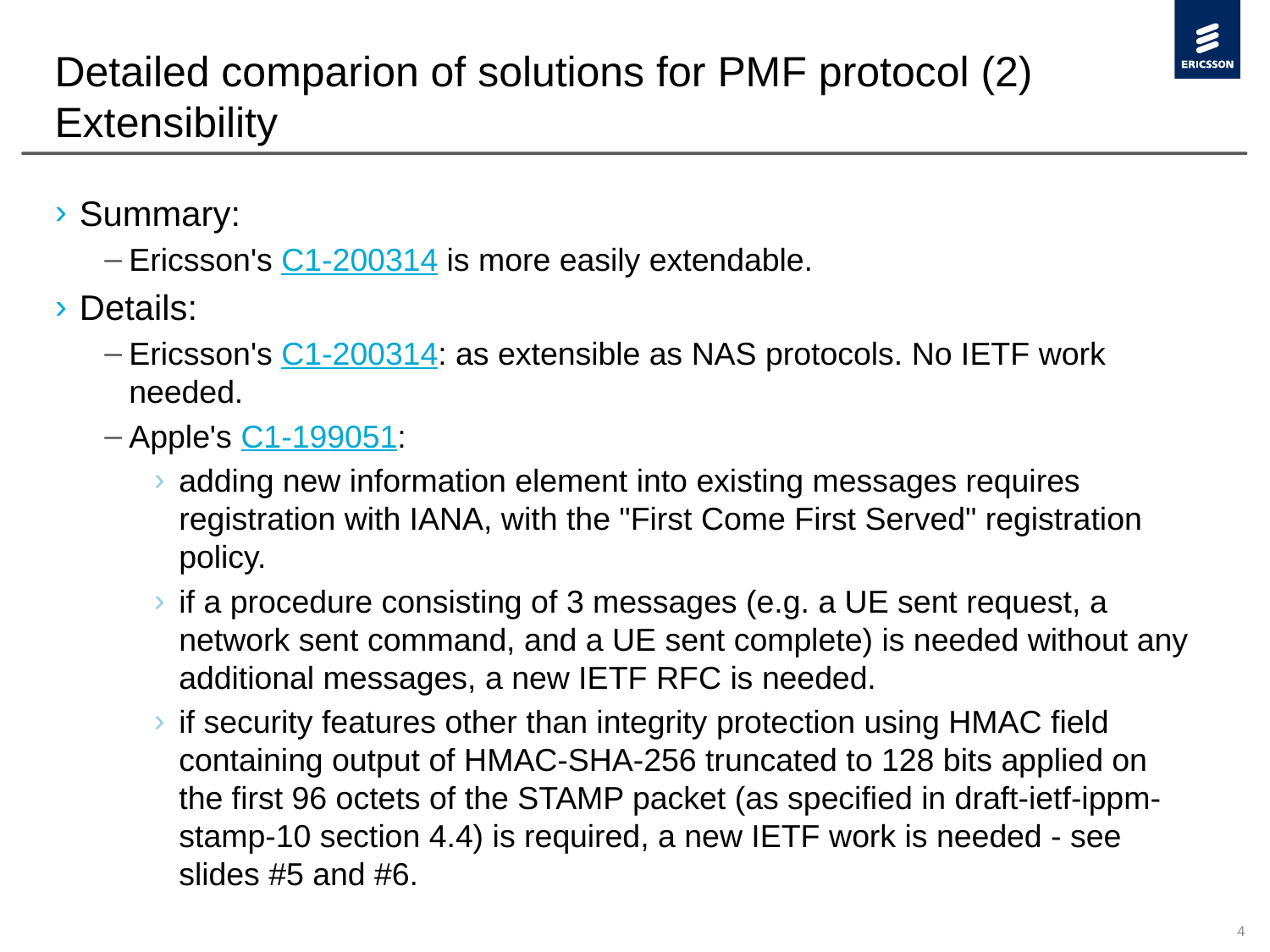

# Detailed comparion of solutions for PMF protocol (2) Extensibility
Summary:
Ericsson's C1-200314 is more easily extendable.
Details:
Ericsson's C1-200314: as extensible as NAS protocols. No IETF work needed.
Apple's C1-199051:
adding new information element into existing messages requires registration with IANA, with the "First Come First Served" registration policy.
if a procedure consisting of 3 messages (e.g. a UE sent request, a network sent command, and a UE sent complete) is needed without any additional messages, a new IETF RFC is needed.
if security features other than integrity protection using HMAC field containing output of HMAC-SHA-256 truncated to 128 bits applied on the first 96 octets of the STAMP packet (as specified in draft-ietf-ippm-stamp-10 section 4.4) is required, a new IETF work is needed - see slides #5 and #6.